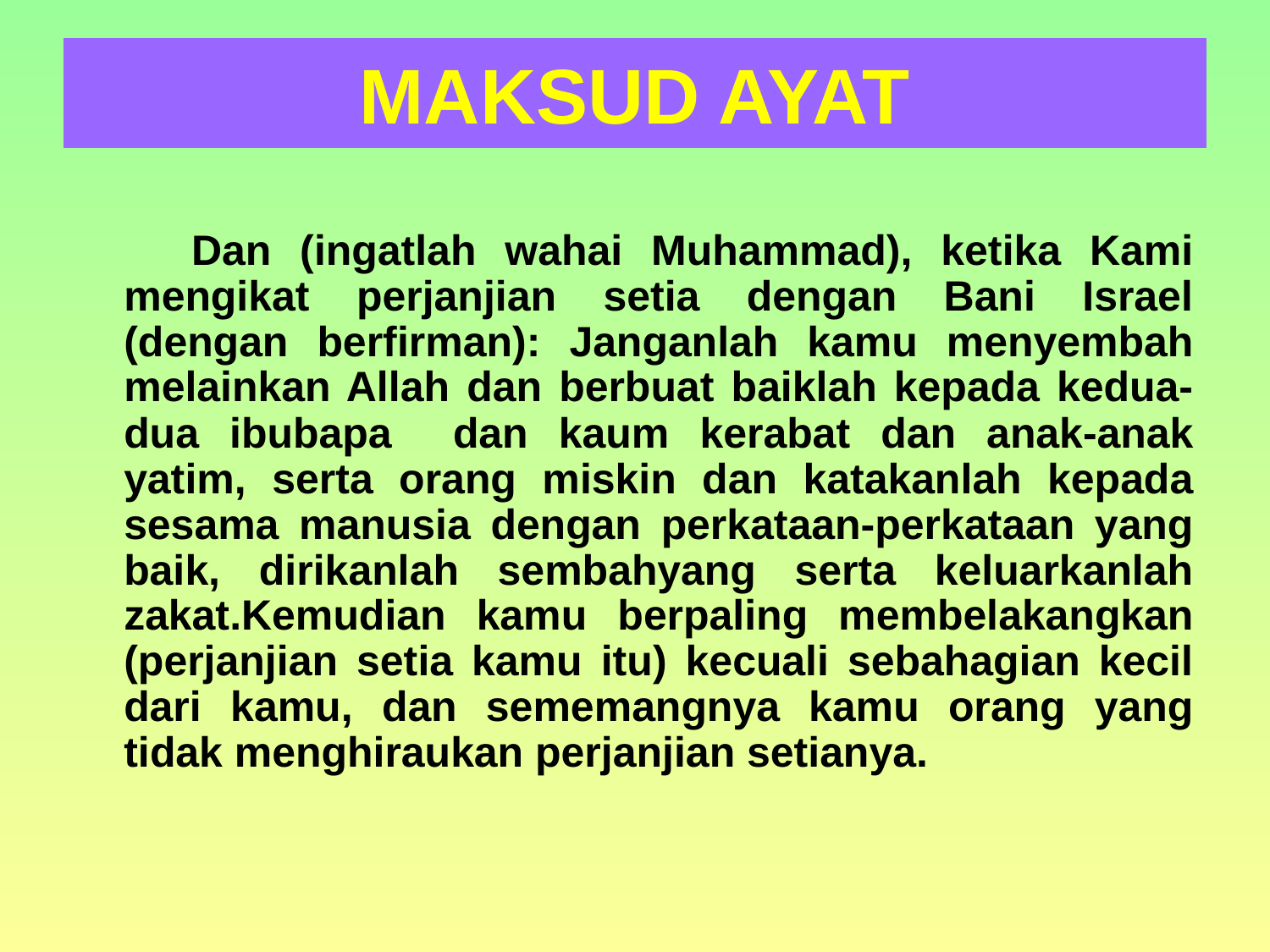

# MAKSUD AYAT
    Dan (ingatlah wahai Muhammad), ketika Kami mengikat perjanjian setia dengan Bani Israel (dengan berfirman): Janganlah kamu menyembah melainkan Allah dan berbuat baiklah kepada kedua-dua ibubapa  dan kaum kerabat dan anak-anak yatim, serta orang miskin dan katakanlah kepada sesama manusia dengan perkataan-perkataan yang baik, dirikanlah sembahyang serta keluarkanlah zakat.Kemudian kamu berpaling membelakangkan (perjanjian setia kamu itu) kecuali sebahagian kecil dari kamu, dan sememangnya kamu orang yang tidak menghiraukan perjanjian setianya.